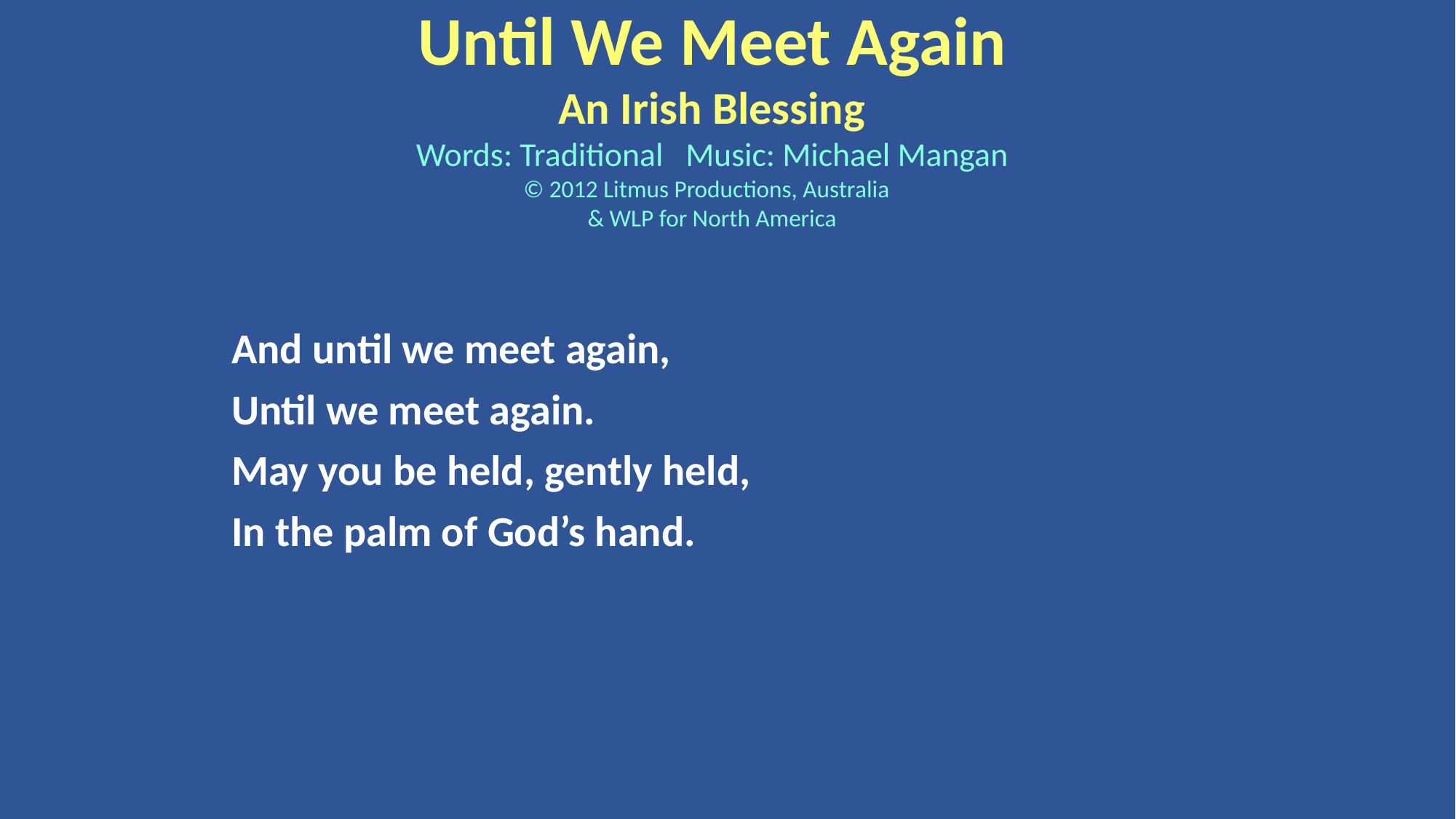

Until We Meet Again
An Irish Blessing
Words: Traditional   Music: Michael Mangan
© 2012 Litmus Productions, Australia
& WLP for North America
And until we meet again,
Until we meet again.
May you be held, gently held,
In the palm of God’s hand.